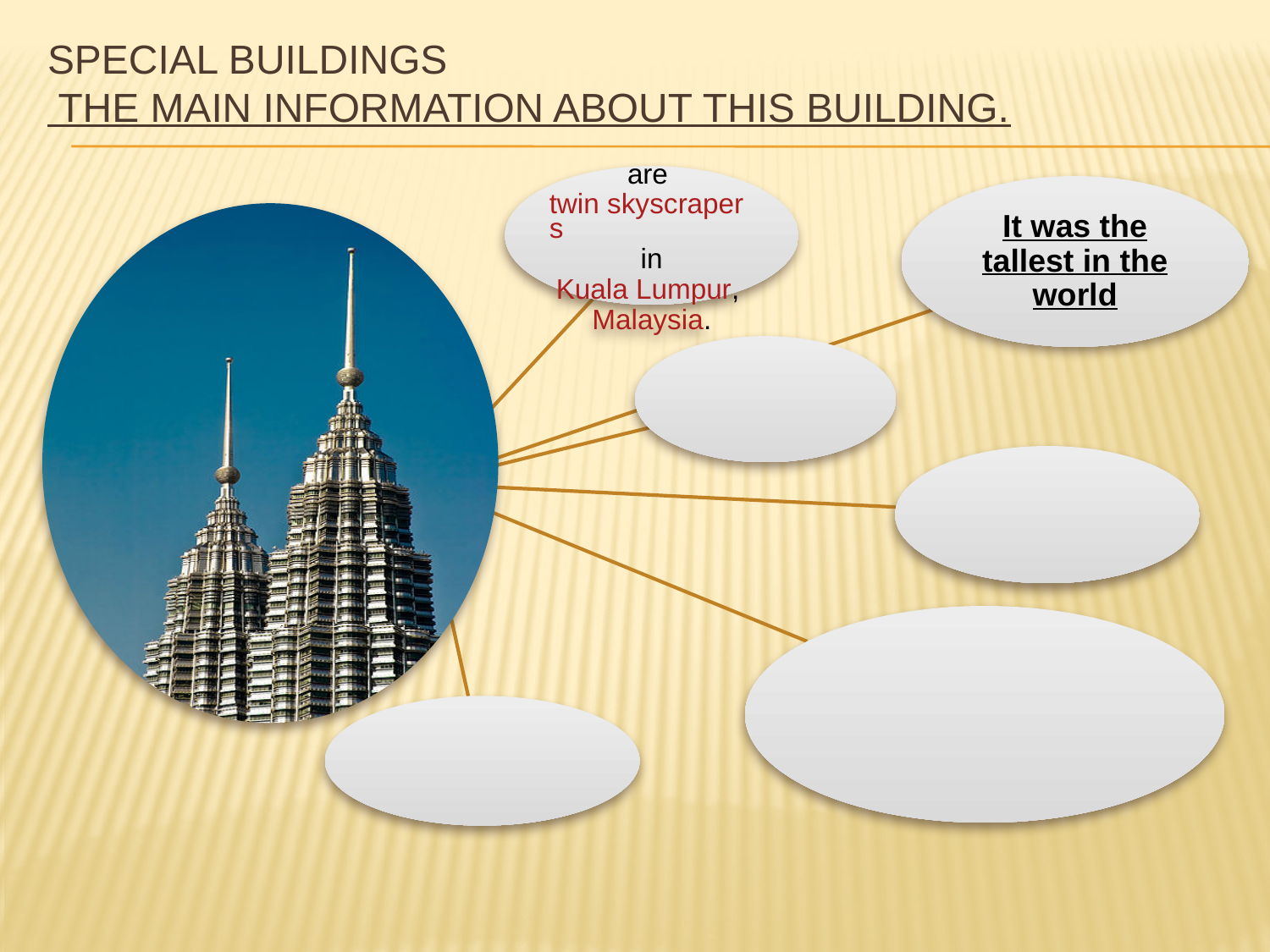

# Special buildings The main information about this building.
It was the tallest in the world
are twin skyscrapers in Kuala Lumpur, Malaysia.